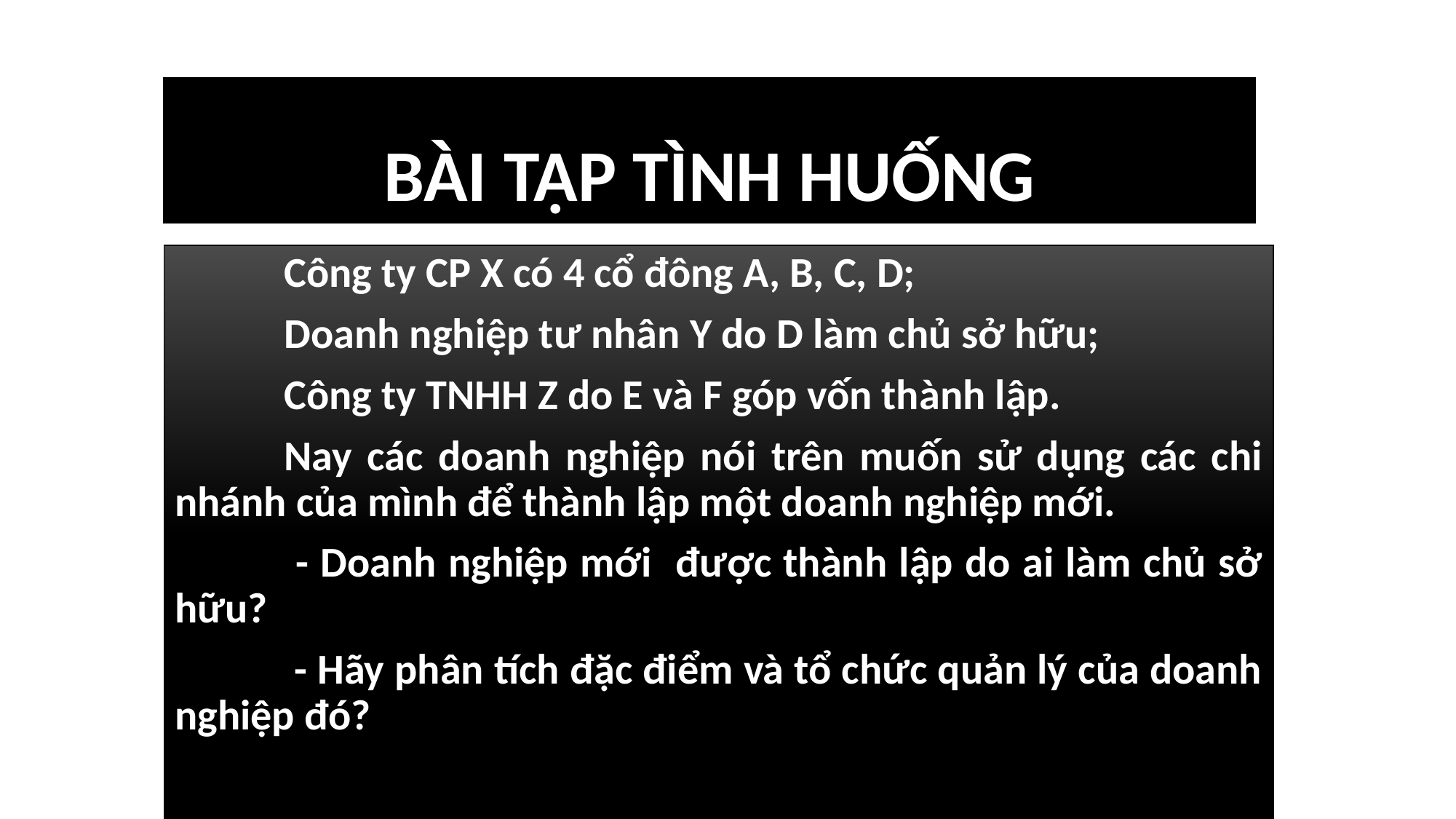

# BÀI TẬP TÌNH HUỐNG
	Công ty CP X có 4 cổ đông A, B, C, D;
	Doanh nghiệp tư nhân Y do D làm chủ sở hữu;
	Công ty TNHH Z do E và F góp vốn thành lập.
	Nay các doanh nghiệp nói trên muốn sử dụng các chi nhánh của mình để thành lập một doanh nghiệp mới.
	 - Doanh nghiệp mới  được thành lập do ai làm chủ sở hữu?
	 - Hãy phân tích đặc điểm và tổ chức quản lý của doanh nghiệp đó?